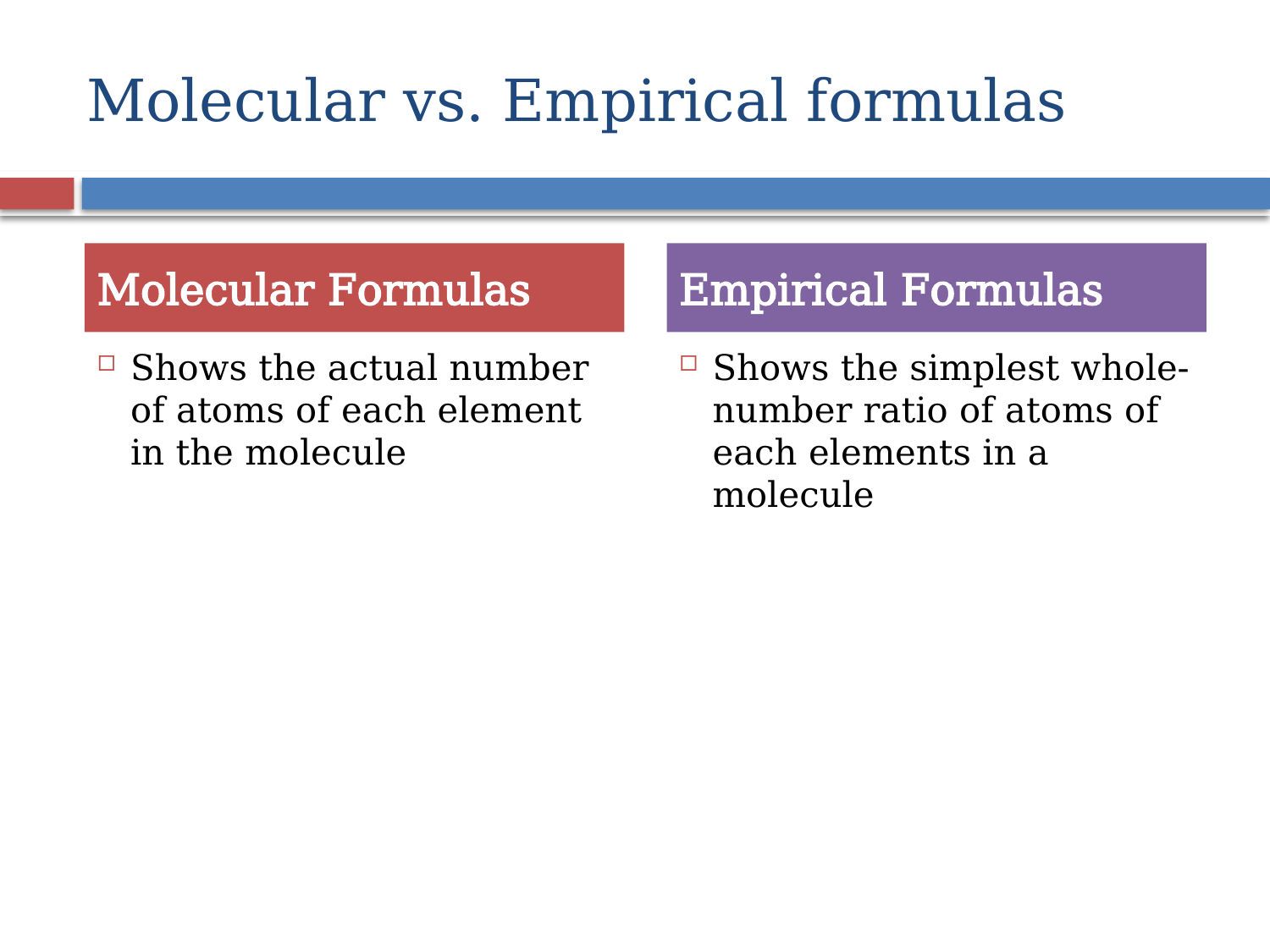

# Molecular vs. Empirical formulas
Molecular Formulas
Empirical Formulas
Shows the actual number of atoms of each element in the molecule
Shows the simplest whole-number ratio of atoms of each elements in a molecule